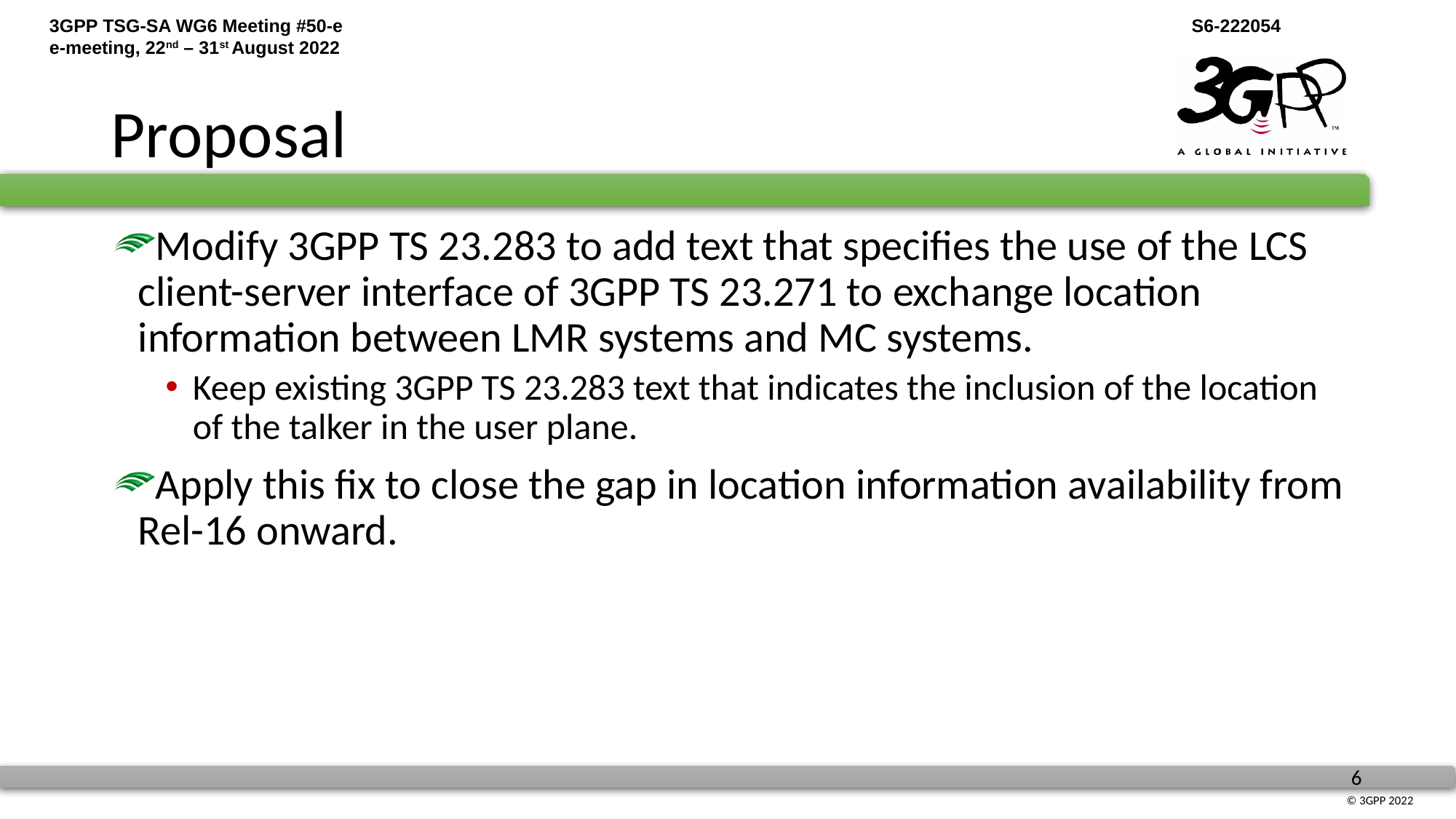

# Proposal
Modify 3GPP TS 23.283 to add text that specifies the use of the LCS client-server interface of 3GPP TS 23.271 to exchange location information between LMR systems and MC systems.
Keep existing 3GPP TS 23.283 text that indicates the inclusion of the location of the talker in the user plane.
Apply this fix to close the gap in location information availability from Rel-16 onward.